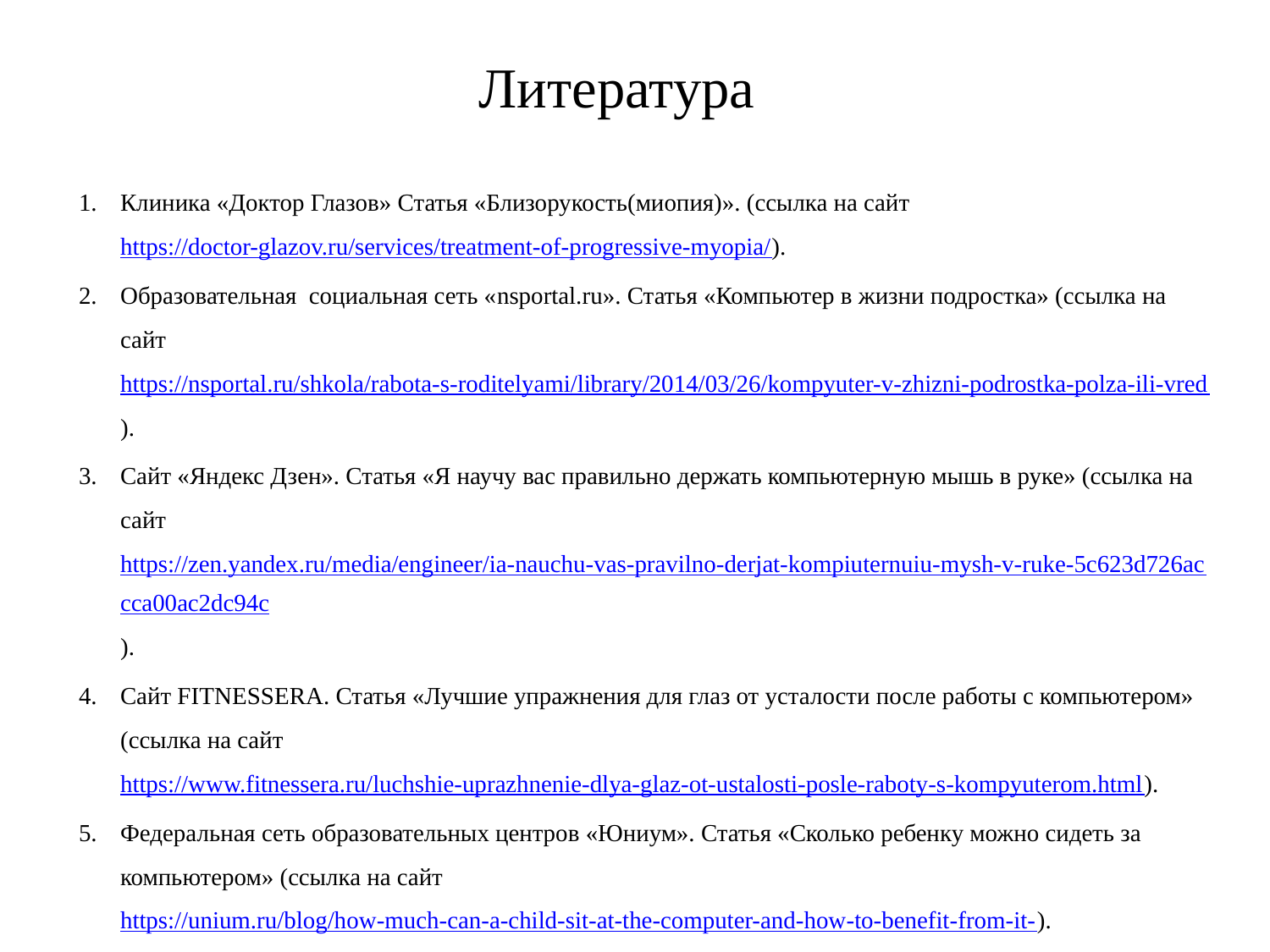

# Литература
Клиника «Доктор Глазов» Статья «Близорукость(миопия)». (ссылка на сайт https://doctor-glazov.ru/services/treatment-of-progressive-myopia/).
Образовательная  социальная сеть «nsportal.ru». Статья «Компьютер в жизни подростка» (ссылка на сайт https://nsportal.ru/shkola/rabota-s-roditelyami/library/2014/03/26/kompyuter-v-zhizni-podrostka-polza-ili-vred).
Сайт «Яндекс Дзен». Статья «Я научу вас правильно держать компьютерную мышь в руке» (ссылка на сайт https://zen.yandex.ru/media/engineer/ia-nauchu-vas-pravilno-derjat-kompiuternuiu-mysh-v-ruke-5c623d726accca00ac2dc94c).
Сайт FITNESSERA. Статья «Лучшие упражнения для глаз от усталости после работы с компьютером» (ссылка на сайт https://www.fitnessera.ru/luchshie-uprazhnenie-dlya-glaz-ot-ustalosti-posle-raboty-s-kompyuterom.html).
Федеральная сеть образовательных центров «Юниум». Статья «Сколько ребенку можно сидеть за компьютером» (ссылка на сайт https://unium.ru/blog/how-much-can-a-child-sit-at-the-computer-and-how-to-benefit-from-it-).